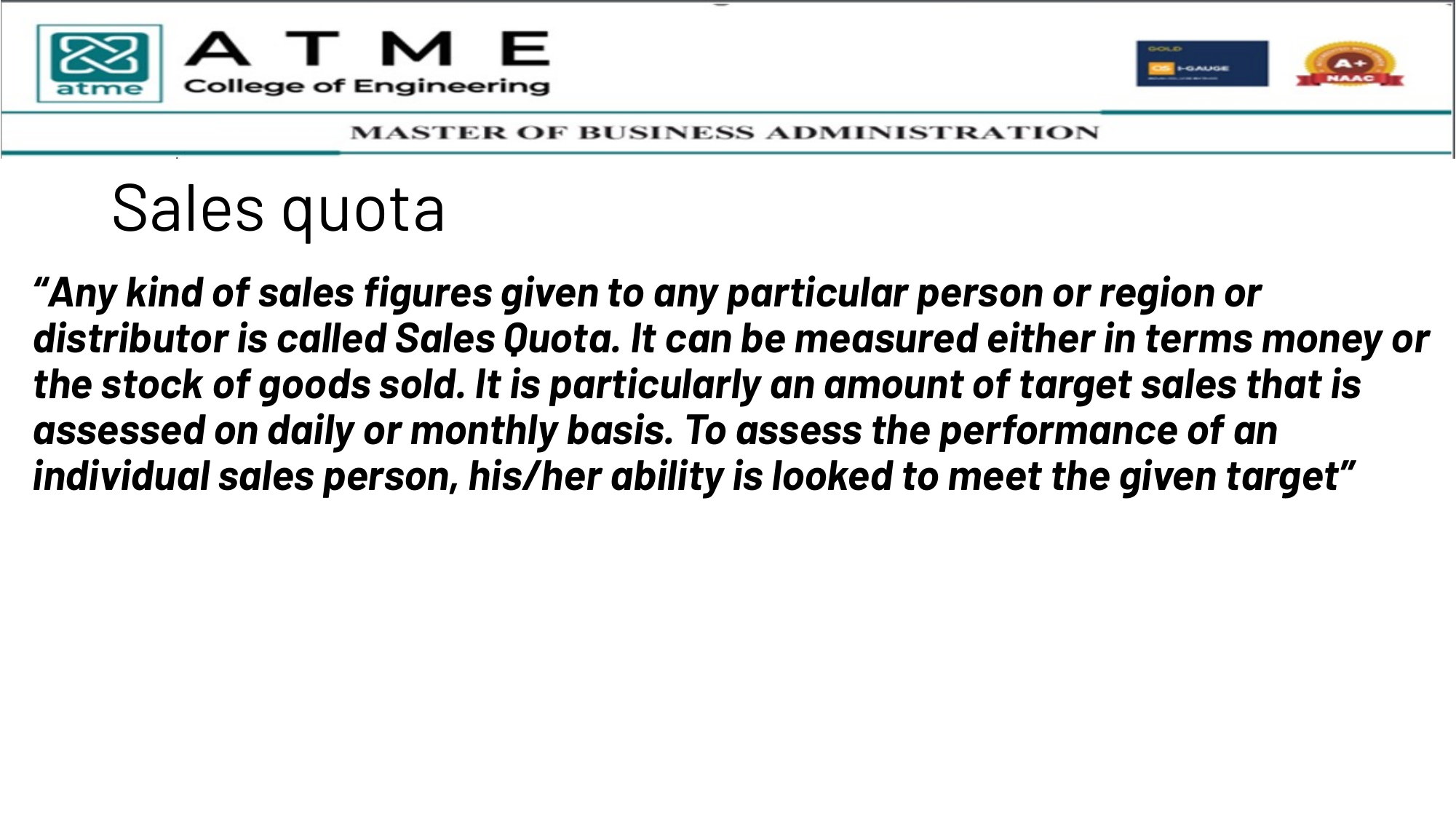

# Sales quota
“Any kind of sales figures given to any particular person or region or distributor is called Sales Quota. It can be measured either in terms money or the stock of goods sold. It is particularly an amount of target sales that is assessed on daily or monthly basis. To assess the performance of an individual sales person, his/her ability is looked to meet the given target”